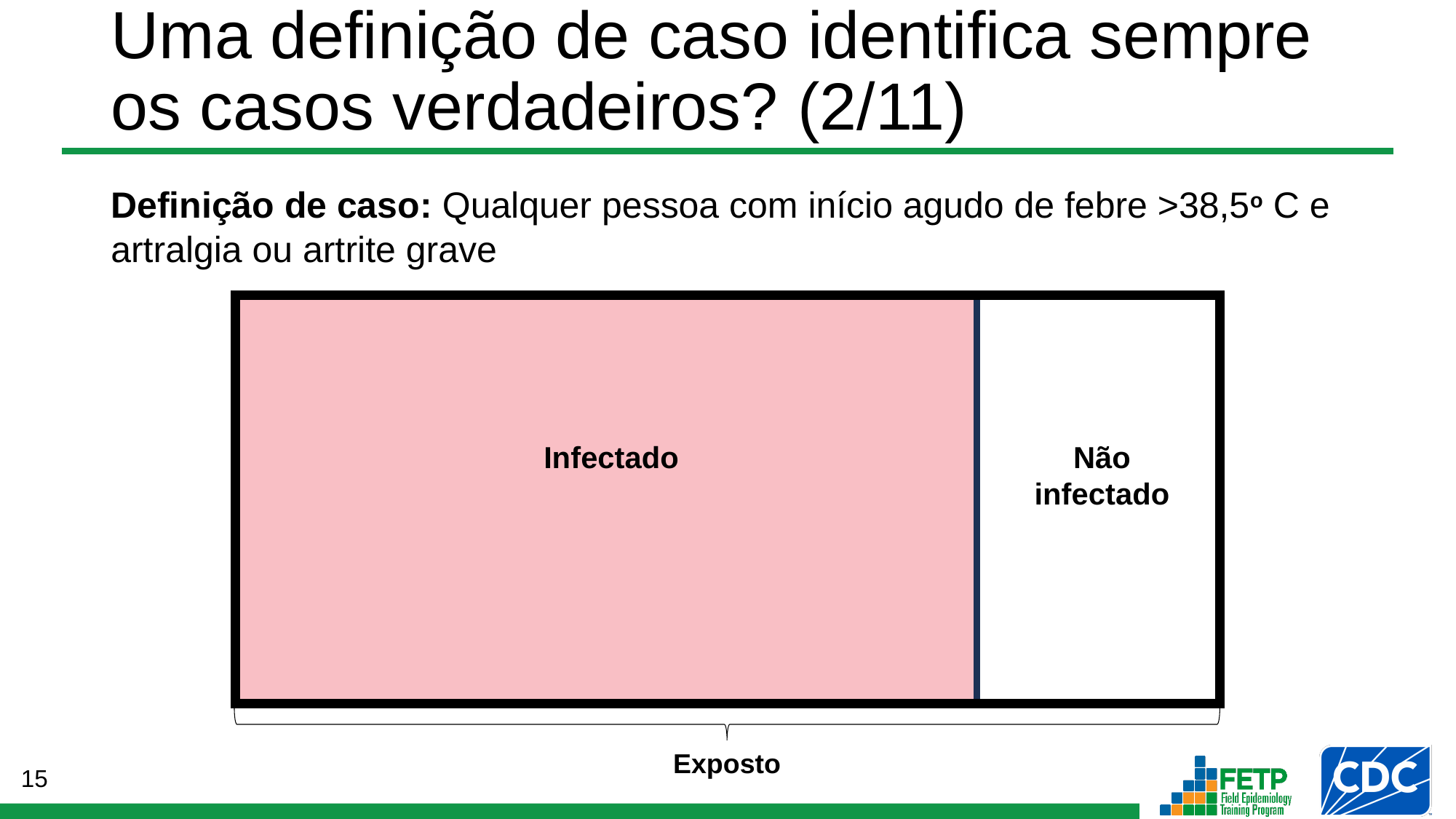

# Uma definição de caso identifica sempre os casos verdadeiros? (2/11)
Definição de caso: Qualquer pessoa com início agudo de febre >38,5o C e artralgia ou artrite grave

Infectado
Não infectado
Exposto